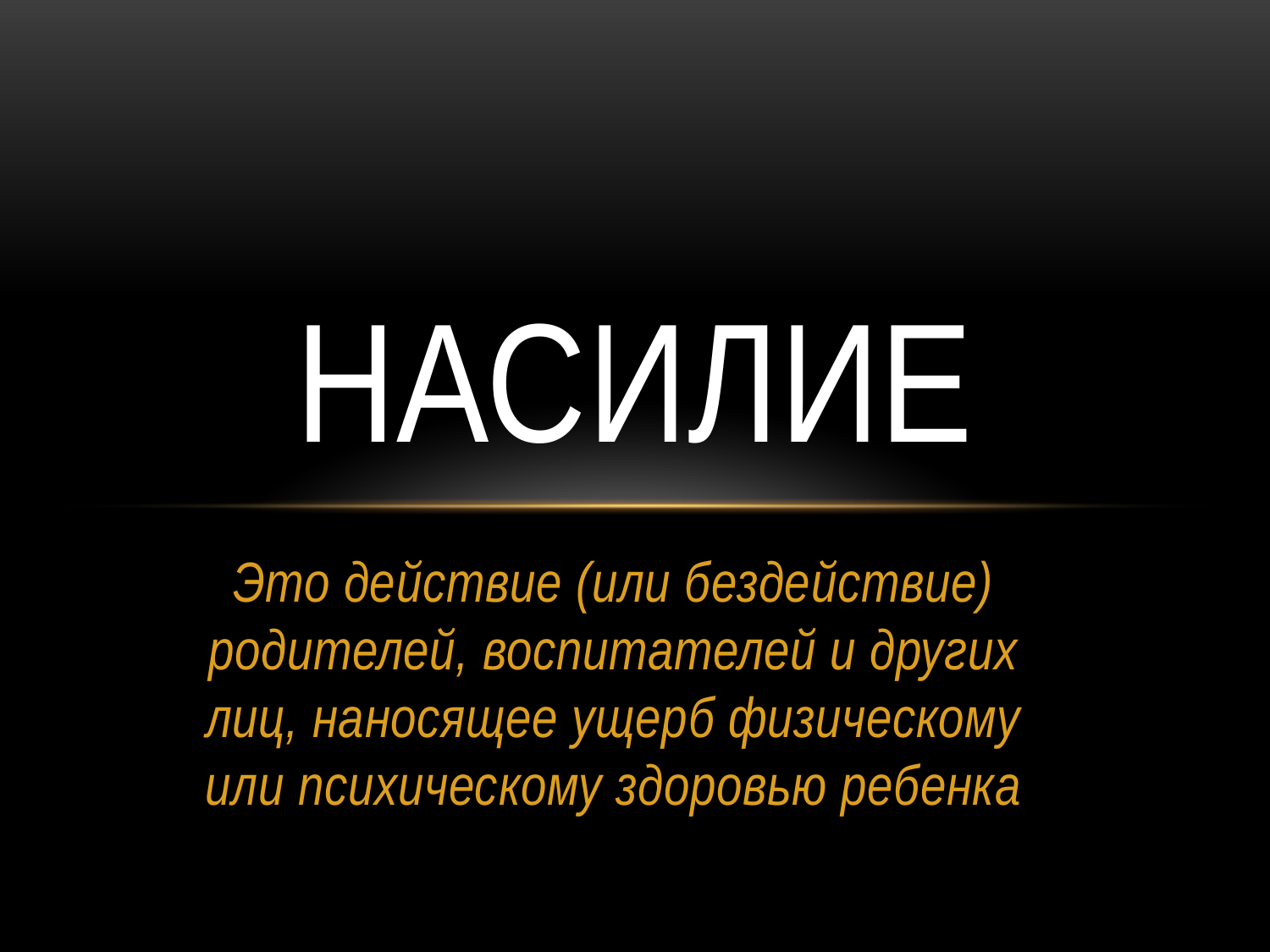

# НАСИЛИЕ
Это действие (или бездействие) родителей, воспитателей и других лиц, наносящее ущерб физическому или психическому здоровью ребенка